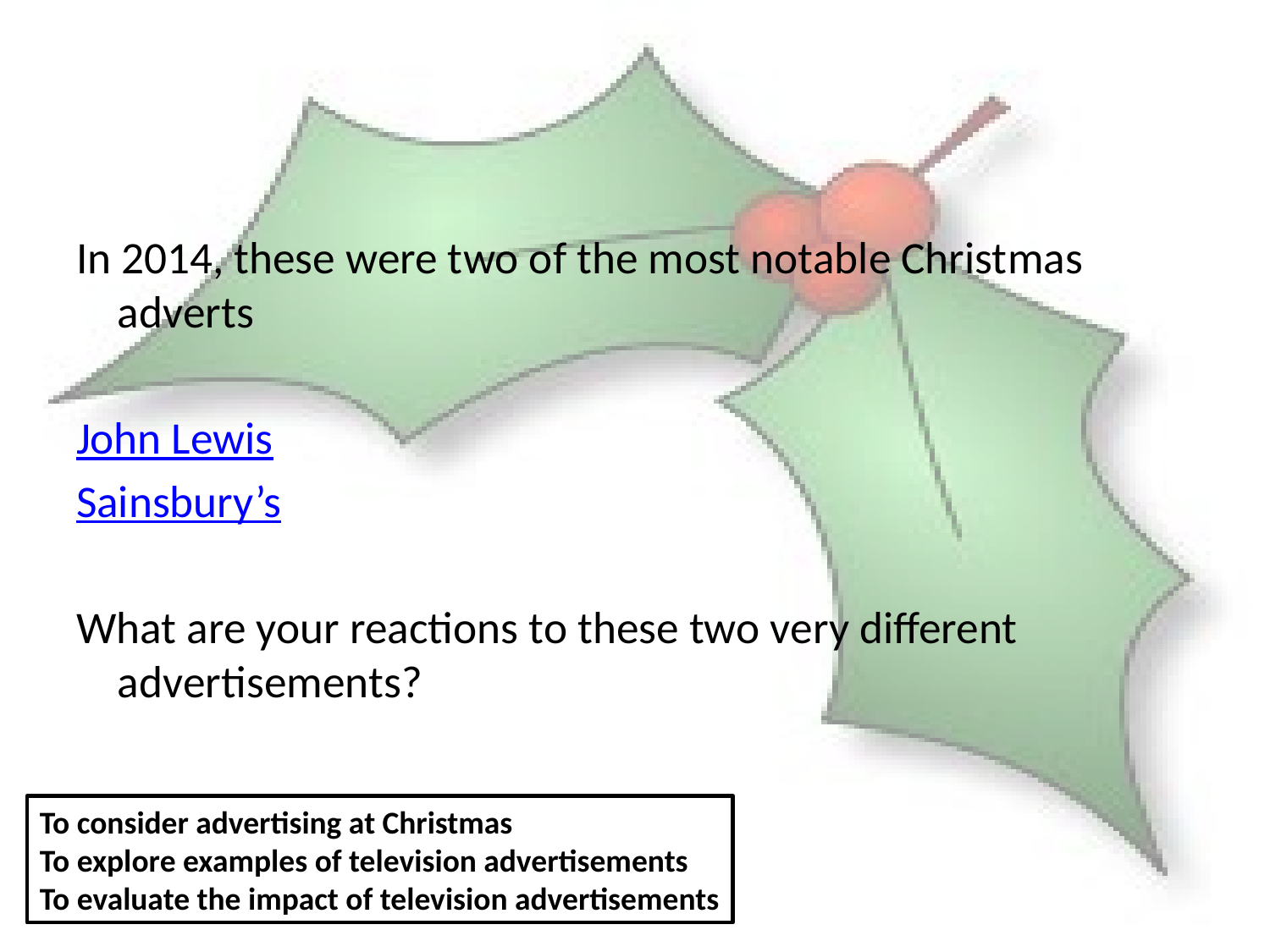

#
In 2014, these were two of the most notable Christmas adverts

John Lewis
Sainsbury’s

What are your reactions to these two very different advertisements?

To consider advertising at Christmas
To explore examples of television advertisements
To evaluate the impact of television advertisements